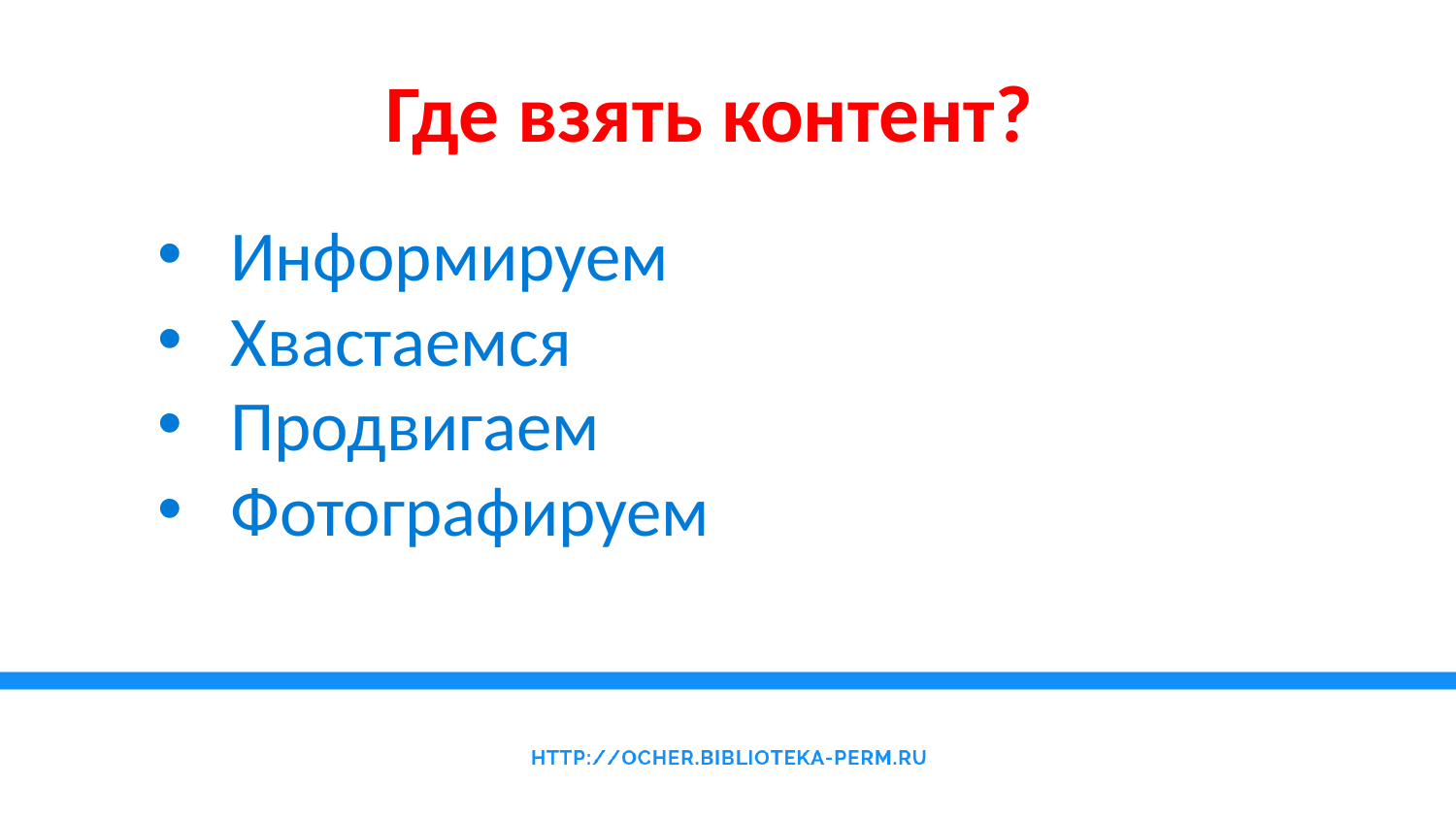

Где взять контент?
Информируем
Хвастаемся
Продвигаем
Фотографируем